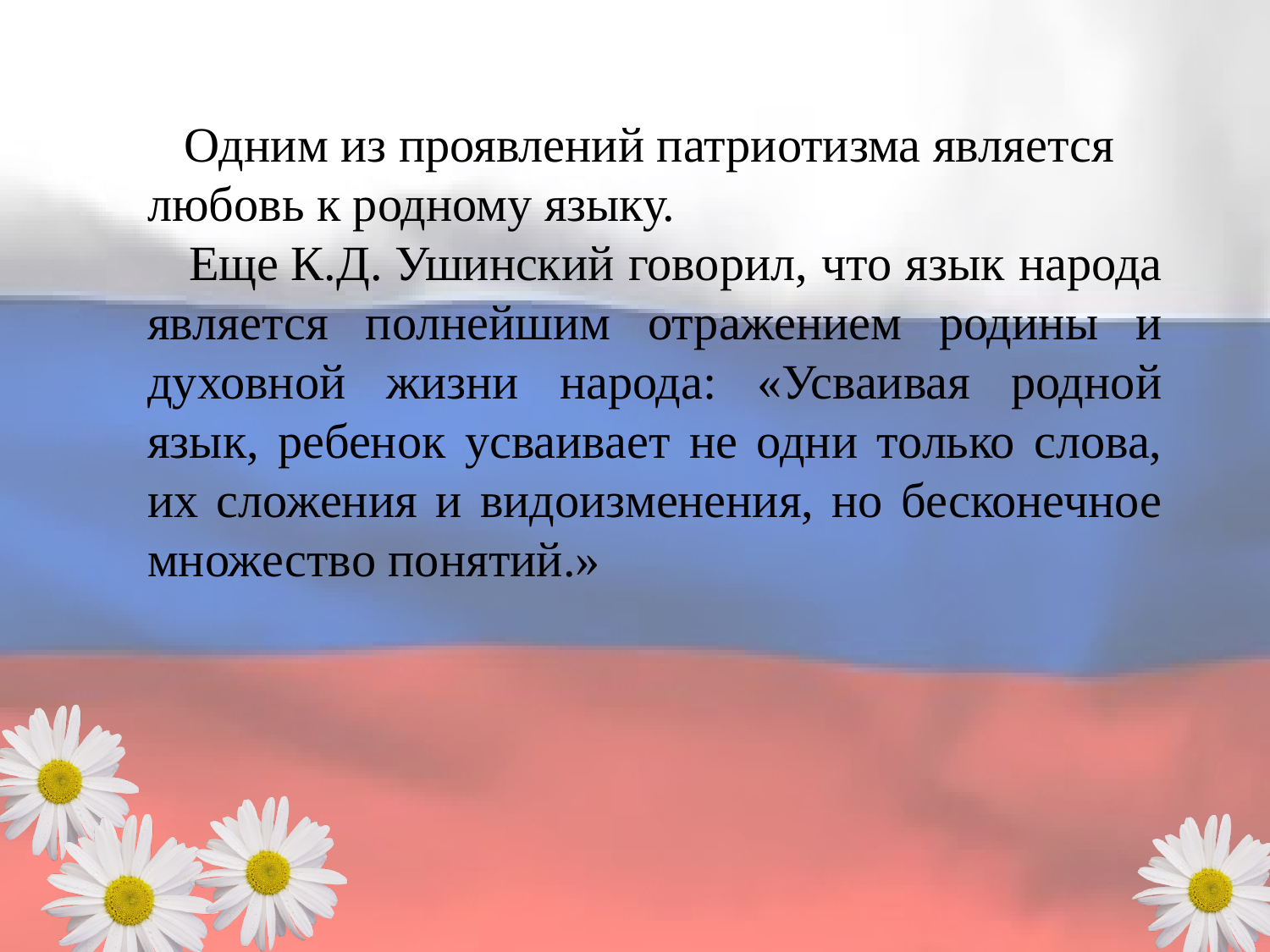

Одним из проявлений патриотизма является любовь к родному языку.
   Еще К.Д. Ушинский говорил, что язык народа является полнейшим отражением родины и духовной жизни народа: «Усваивая родной язык, ребенок усваивает не одни только слова, их сложения и видоизменения, но бесконечное множество понятий.»